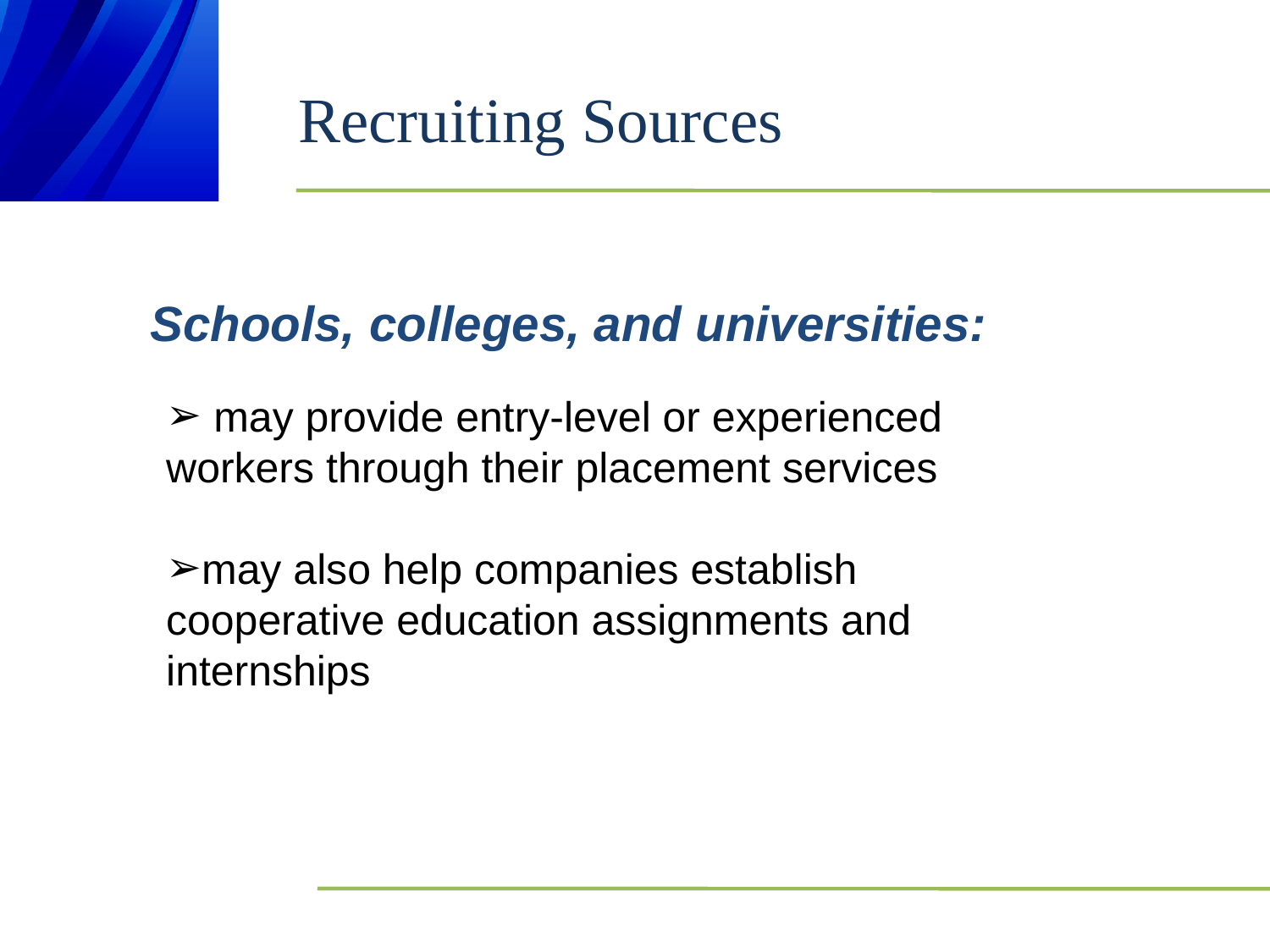

# Recruiting Sources
Schools, colleges, and universities:

 may provide entry-level or experienced workers through their placement services

may also help companies establish cooperative education assignments and internships